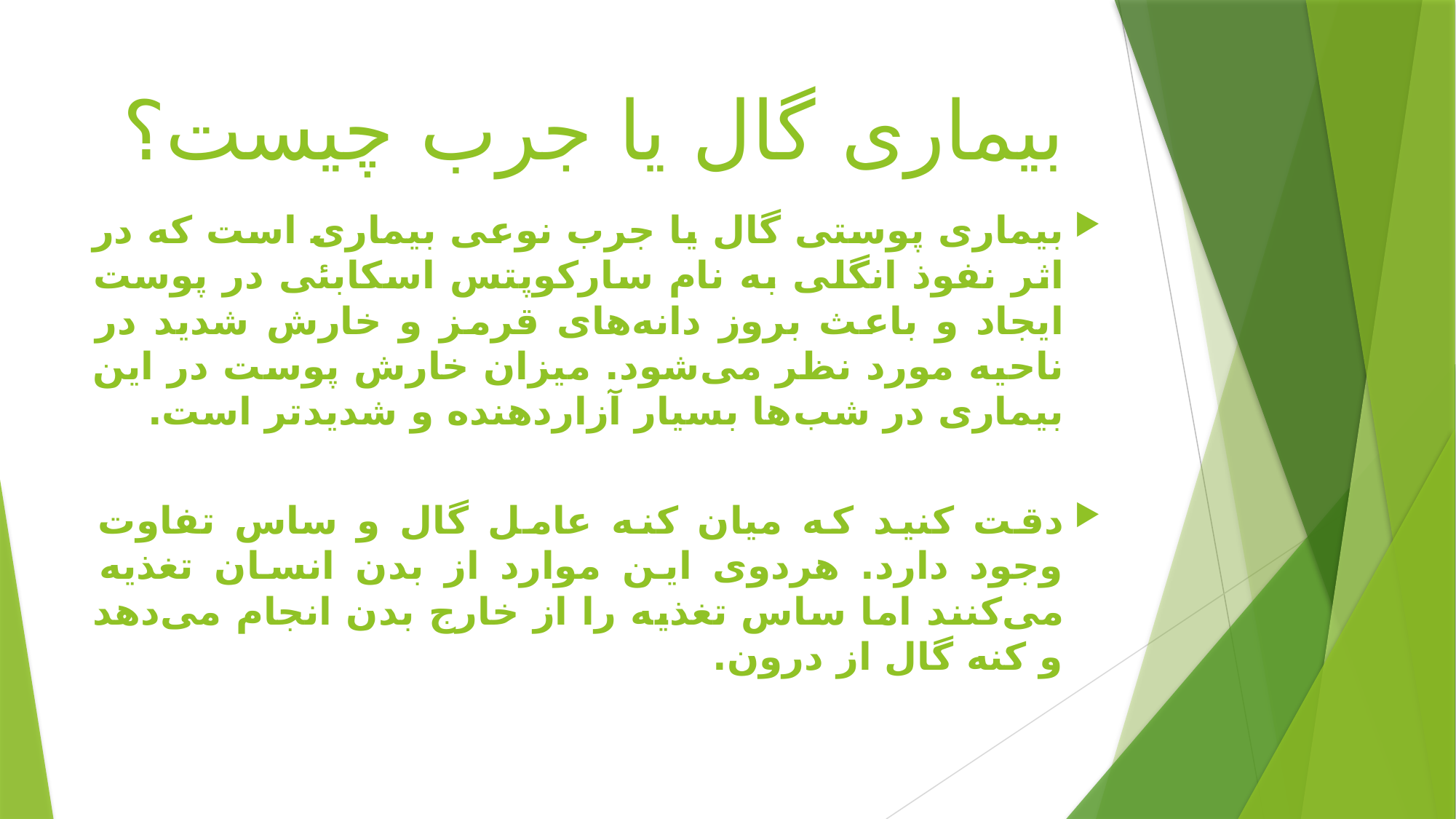

# بیماری گال یا جرب چیست؟
بیماری پوستی گال یا جرب نوعی بیماری است که در اثر نفوذ انگلی به نام سارکوپتس اسکابئی در پوست ایجاد و باعث بروز دانه‌های قرمز و خارش شدید در ناحیه مورد نظر می‌شود. میزان خارش پوست در این بیماری در شب‌ها بسیار آزاردهنده و شدیدتر است.

دقت کنید که میان کنه عامل گال و ساس تفاوت وجود دارد. هردوی این موارد از بدن انسان تغذیه می‌کنند اما ساس تغذیه را از خارج بدن انجام می‌دهد و کنه گال از درون.